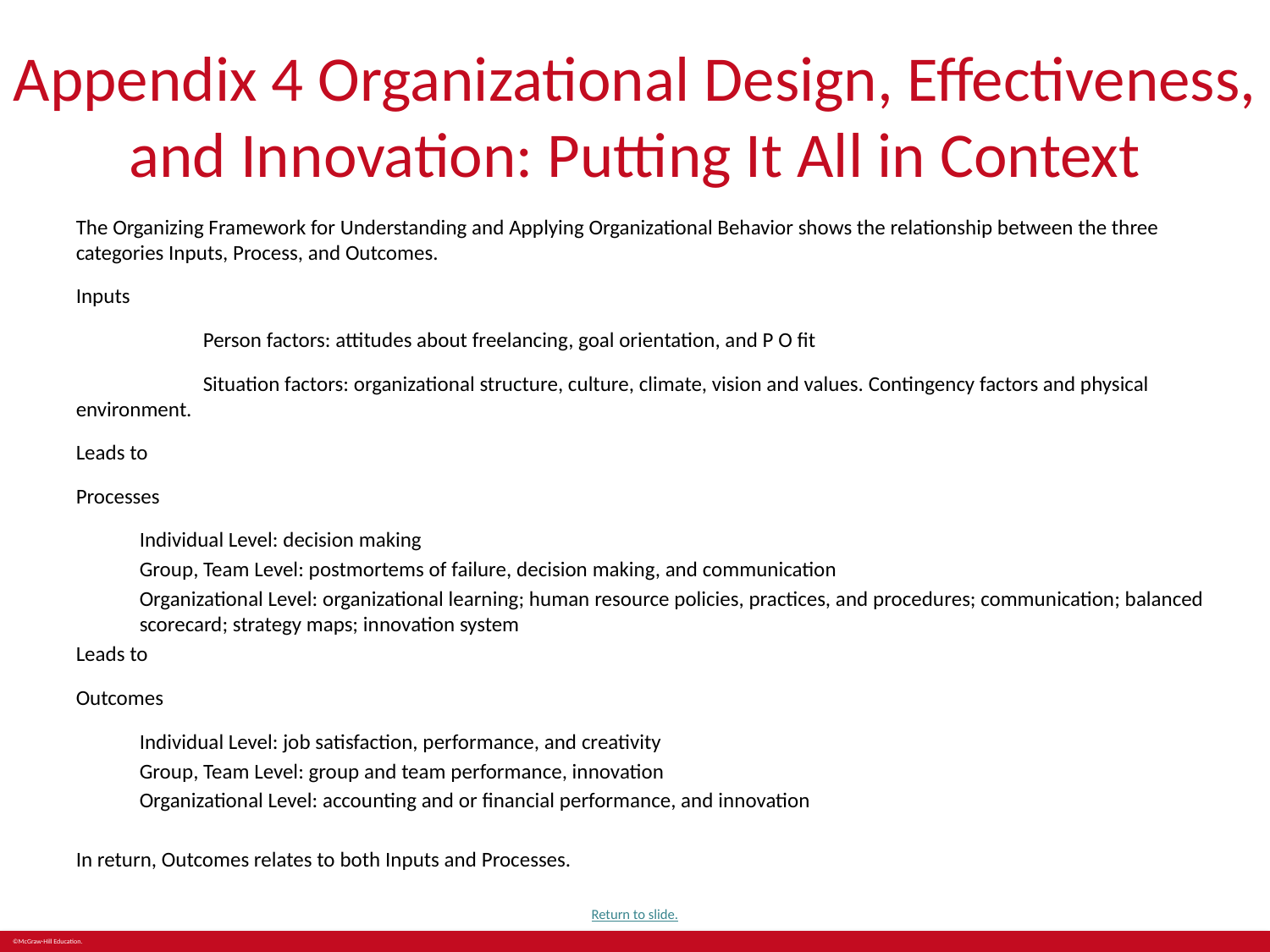

# Appendix 4 Organizational Design, Effectiveness, and Innovation: Putting It All in Context
The Organizing Framework for Understanding and Applying Organizational Behavior shows the relationship between the three categories Inputs, Process, and Outcomes.
Inputs
	Person factors: attitudes about freelancing, goal orientation, and P O fit
	Situation factors: organizational structure, culture, climate, vision and values. Contingency factors and physical environment.
Leads to
Processes
Individual Level: decision making
Group, Team Level: postmortems of failure, decision making, and communication
Organizational Level: organizational learning; human resource policies, practices, and procedures; communication; balanced scorecard; strategy maps; innovation system
Leads to
Outcomes
Individual Level: job satisfaction, performance, and creativity
Group, Team Level: group and team performance, innovation
Organizational Level: accounting and or financial performance, and innovation

In return, Outcomes relates to both Inputs and Processes.
Return to slide.